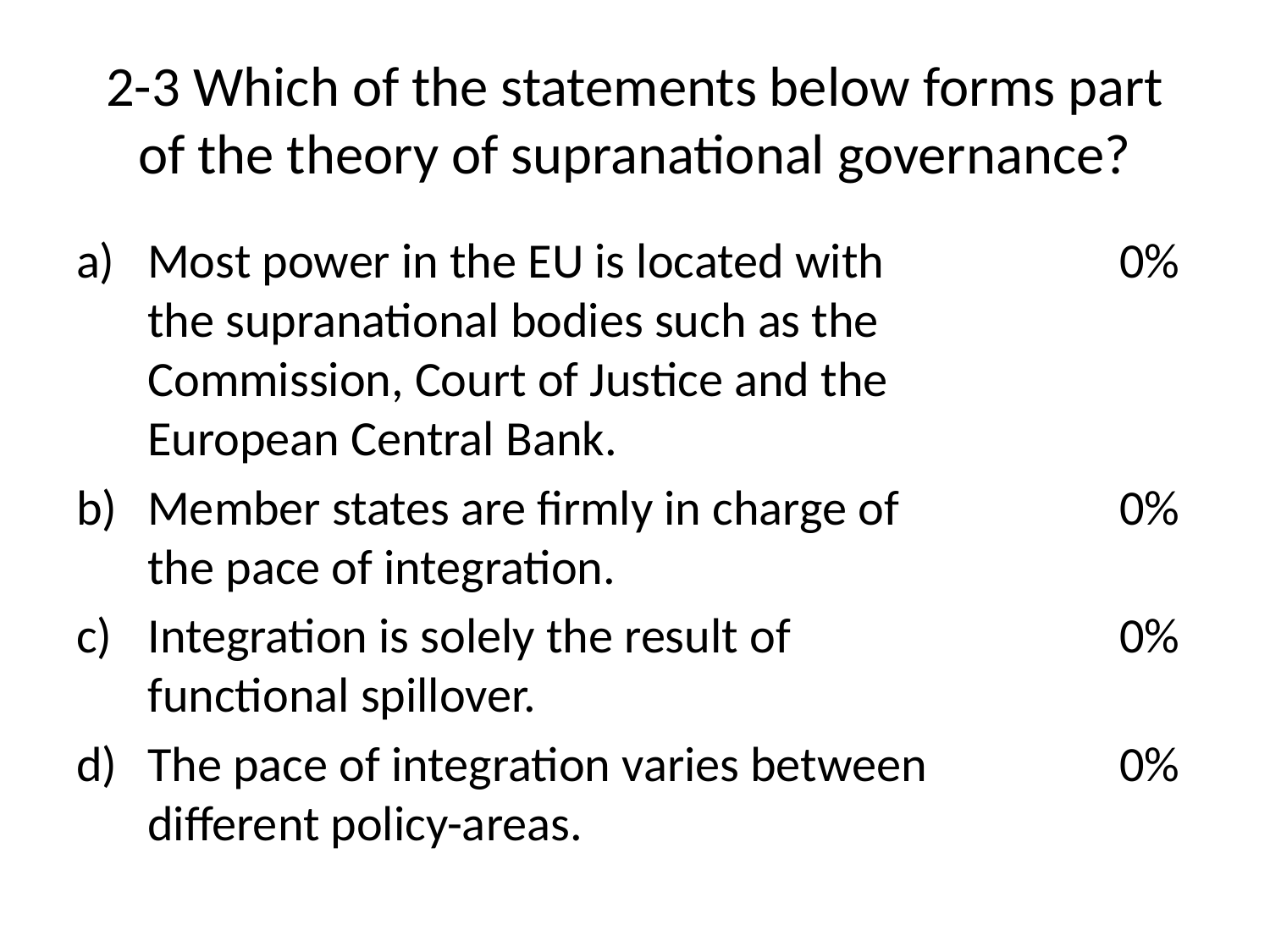

# 2-3 Which of the statements below forms part of the theory of supranational governance?
Most power in the EU is located with the supranational bodies such as the Commission, Court of Justice and the European Central Bank.
Member states are firmly in charge of the pace of integration.
Integration is solely the result of functional spillover.
The pace of integration varies between different policy-areas.
0%
0%
0%
0%